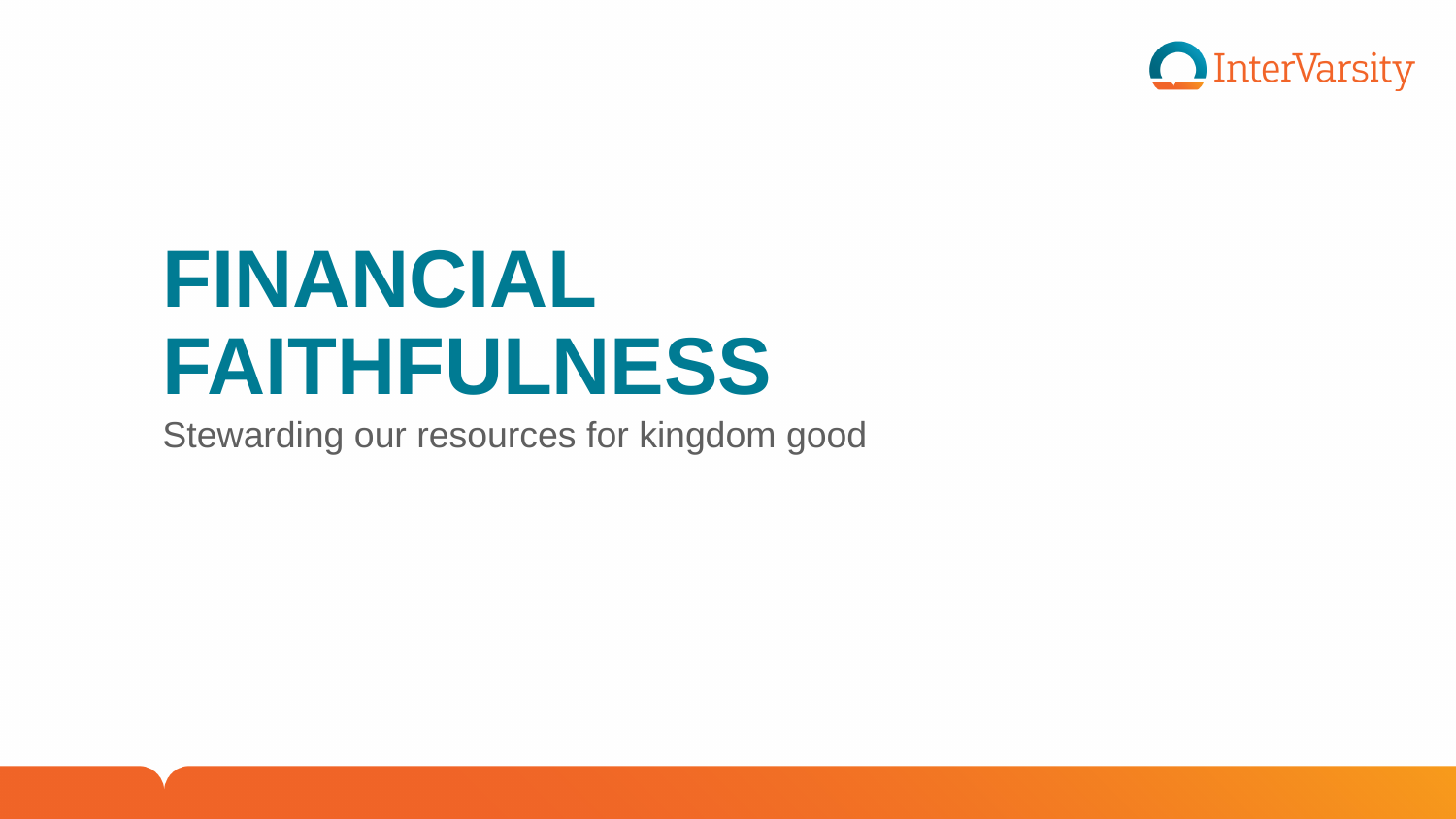

# FINANCIAL FAITHFULNESS
Stewarding our resources for kingdom good